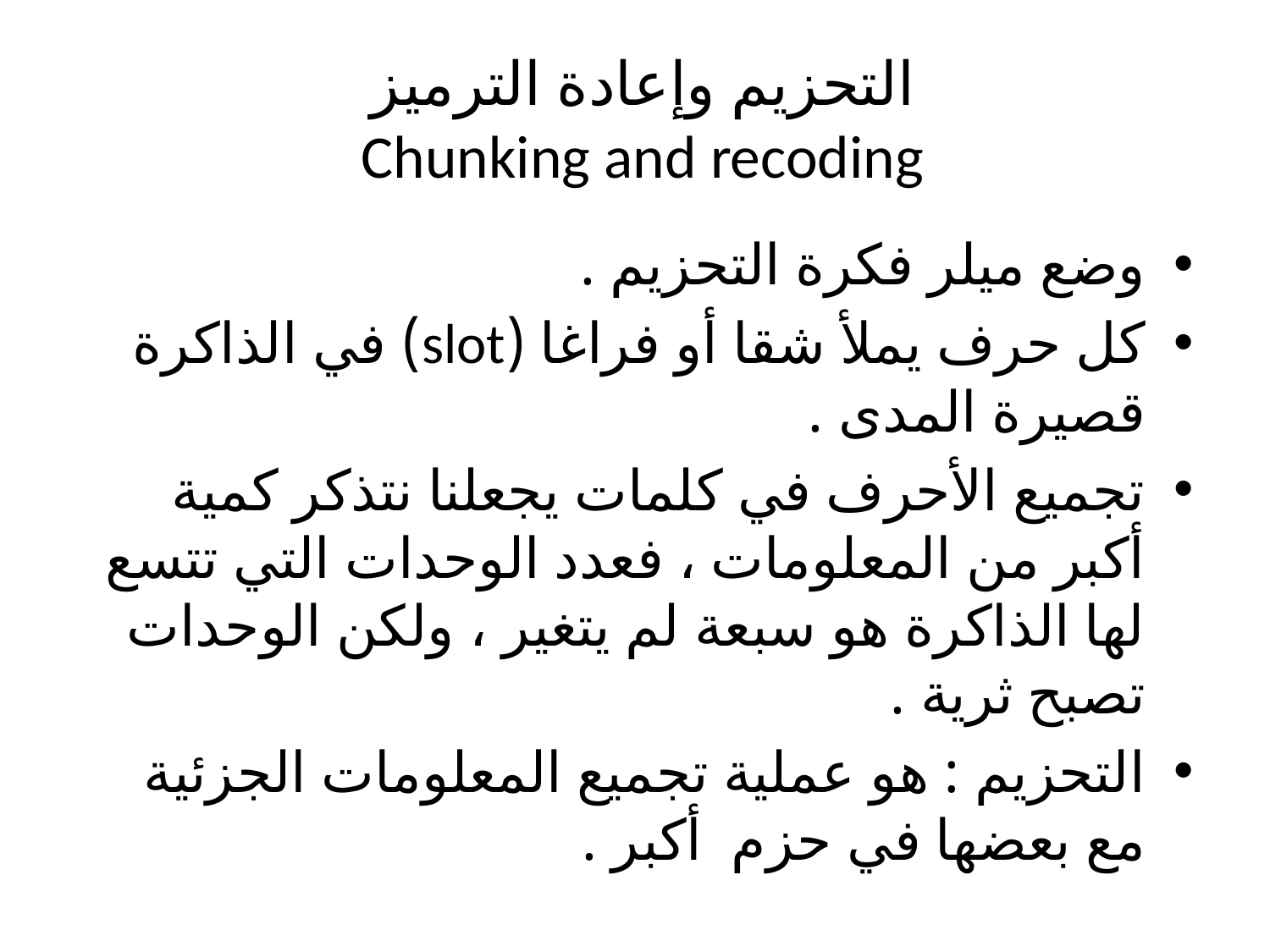

# التحزيم وإعادة الترميز Chunking and recoding
وضع ميلر فكرة التحزيم .
كل حرف يملأ شقا أو فراغا (slot) في الذاكرة قصيرة المدى .
تجميع الأحرف في كلمات يجعلنا نتذكر كمية أكبر من المعلومات ، فعدد الوحدات التي تتسع لها الذاكرة هو سبعة لم يتغير ، ولكن الوحدات تصبح ثرية .
التحزيم : هو عملية تجميع المعلومات الجزئية مع بعضها في حزم  أكبر .